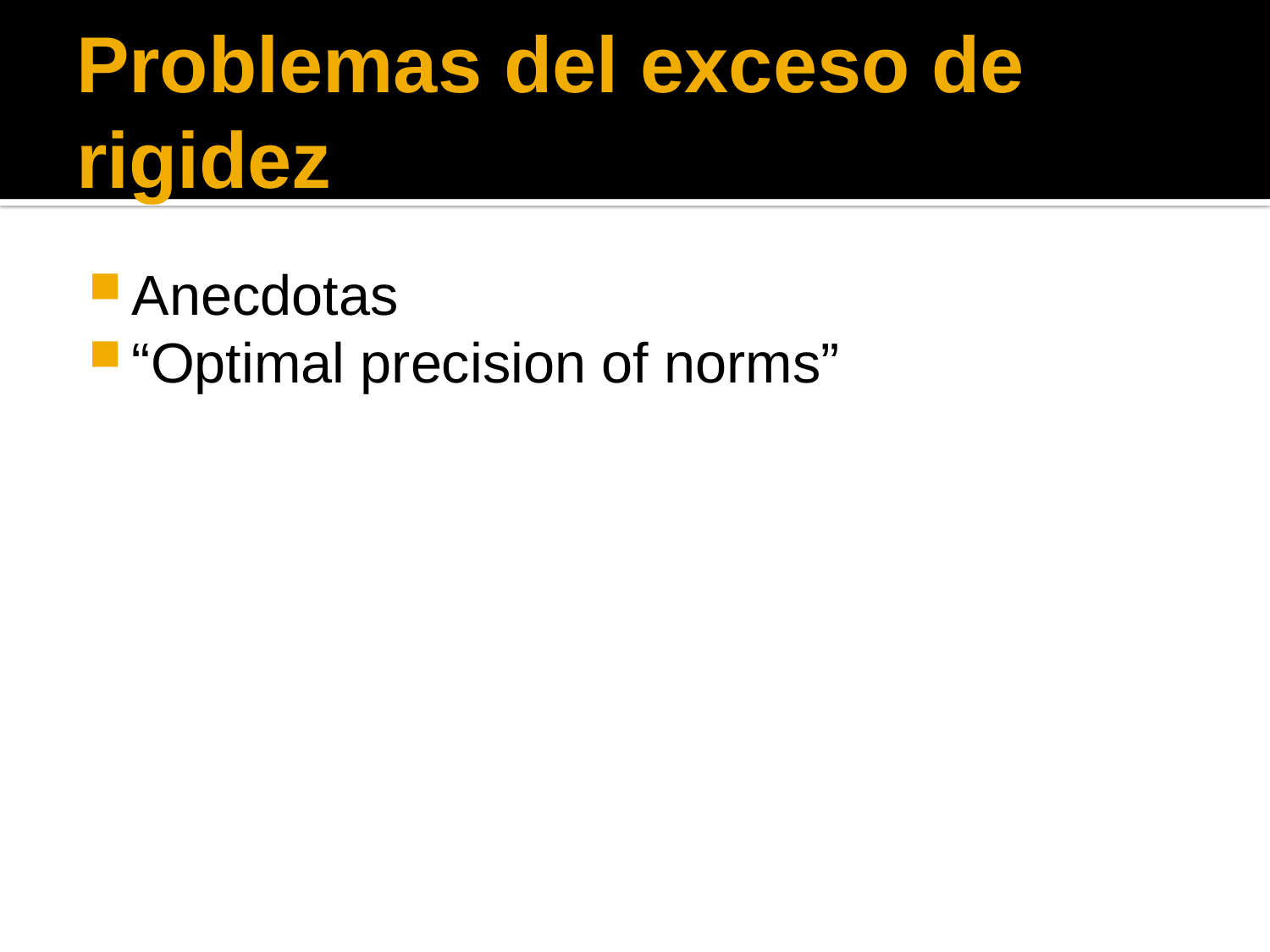

# Problemas del exceso de rigidez
Anecdotas
“Optimal precision of norms”